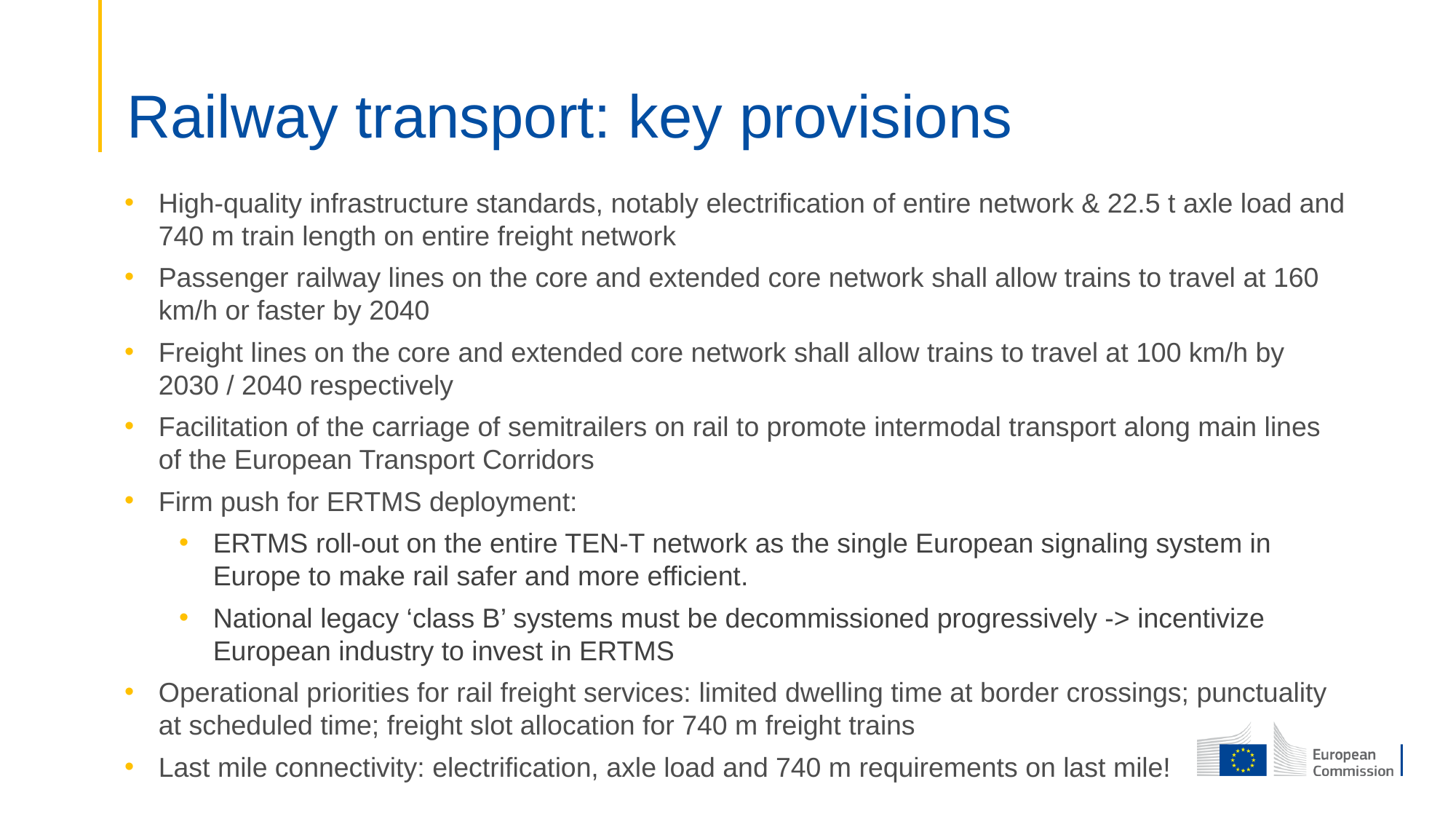

# Railway transport: key provisions
High-quality infrastructure standards, notably electrification of entire network & 22.5 t axle load and 740 m train length on entire freight network
Passenger railway lines on the core and extended core network shall allow trains to travel at 160 km/h or faster by 2040
Freight lines on the core and extended core network shall allow trains to travel at 100 km/h by 2030 / 2040 respectively
Facilitation of the carriage of semitrailers on rail to promote intermodal transport along main lines of the European Transport Corridors
Firm push for ERTMS deployment:
ERTMS roll-out on the entire TEN-T network as the single European signaling system in Europe to make rail safer and more efficient.
National legacy ‘class B’ systems must be decommissioned progressively -> incentivize European industry to invest in ERTMS
Operational priorities for rail freight services: limited dwelling time at border crossings; punctuality at scheduled time; freight slot allocation for 740 m freight trains
Last mile connectivity: electrification, axle load and 740 m requirements on last mile!